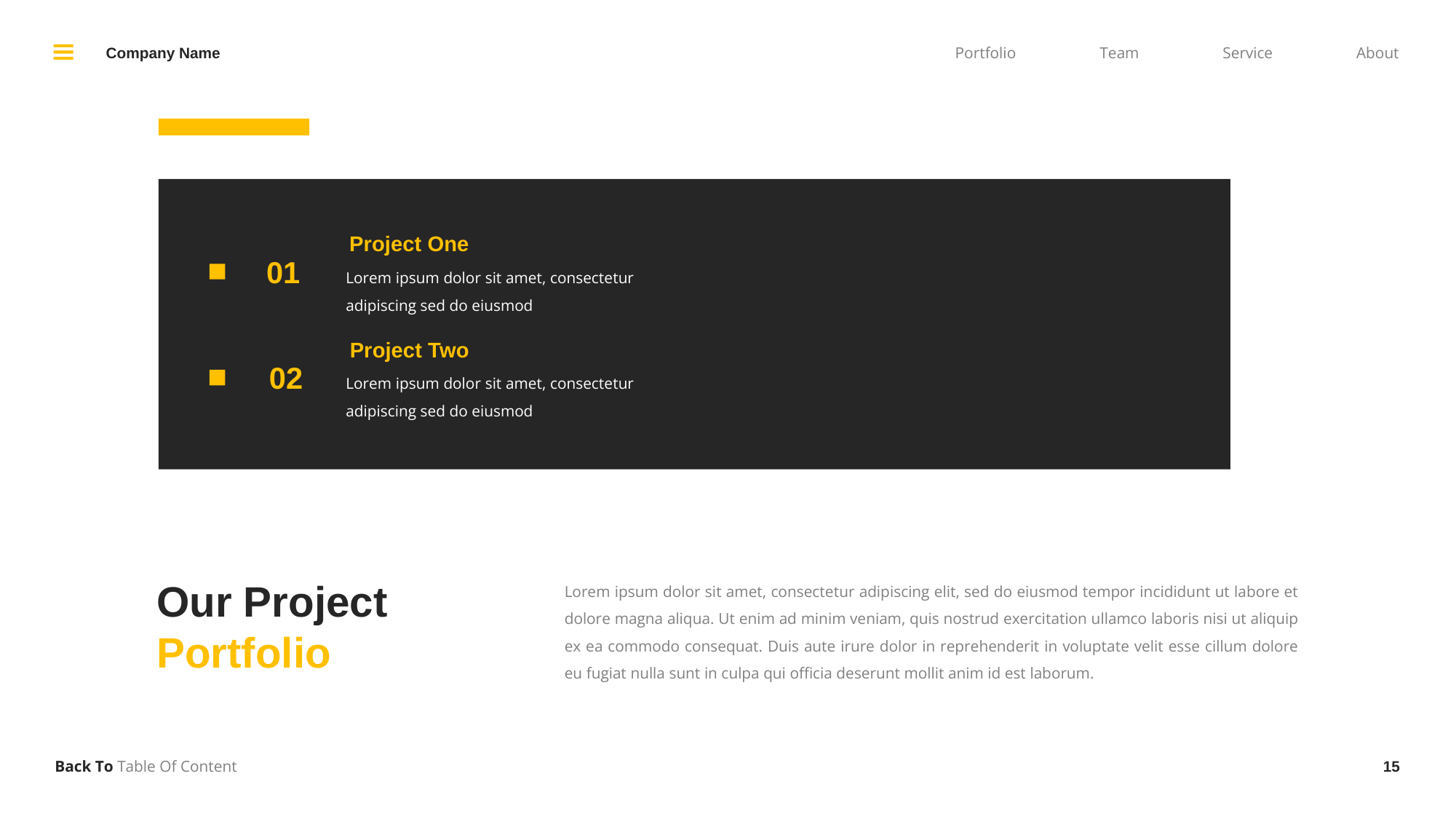

Company Name
Portfolio
Team
Service
About

Project One
01
Lorem ipsum dolor sit amet, consectetur adipiscing sed do eiusmod

Project Two
02
Lorem ipsum dolor sit amet, consectetur adipiscing sed do eiusmod

Lorem ipsum dolor sit amet, consectetur adipiscing elit, sed do eiusmod tempor incididunt ut labore et dolore magna aliqua. Ut enim ad minim veniam, quis nostrud exercitation ullamco laboris nisi ut aliquip ex ea commodo consequat. Duis aute irure dolor in reprehenderit in voluptate velit esse cillum dolore eu fugiat nulla sunt in culpa qui officia deserunt mollit anim id est laborum.
Our Project Portfolio
15
Back To Table Of Content